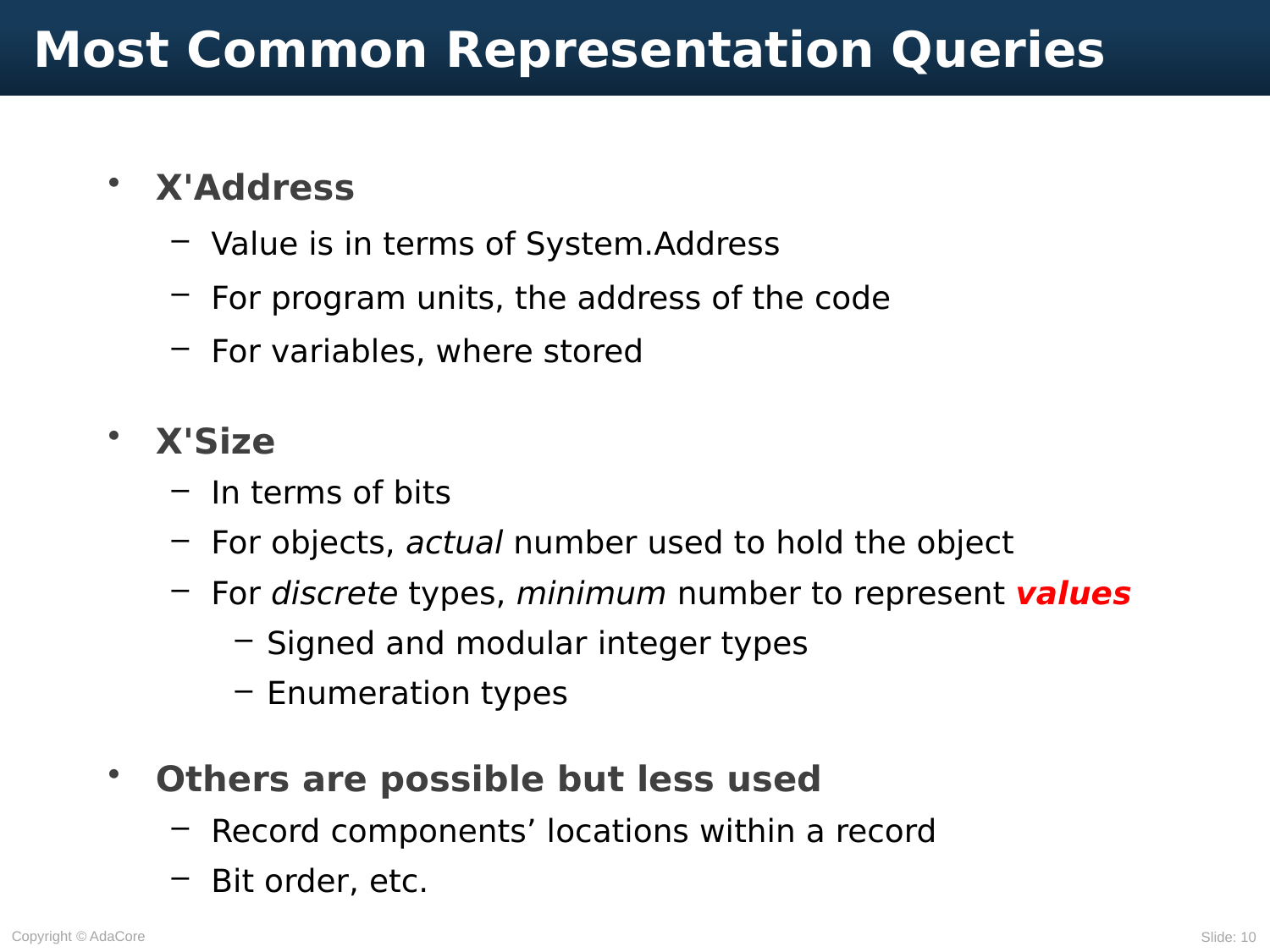

# Most Common Representation Queries
X'Address
Value is in terms of System.Address
For program units, the address of the code
For variables, where stored
X'Size
In terms of bits
For objects, actual number used to hold the object
For discrete types, minimum number to represent values
Signed and modular integer types
Enumeration types
Others are possible but less used
Record components’ locations within a record
Bit order, etc.